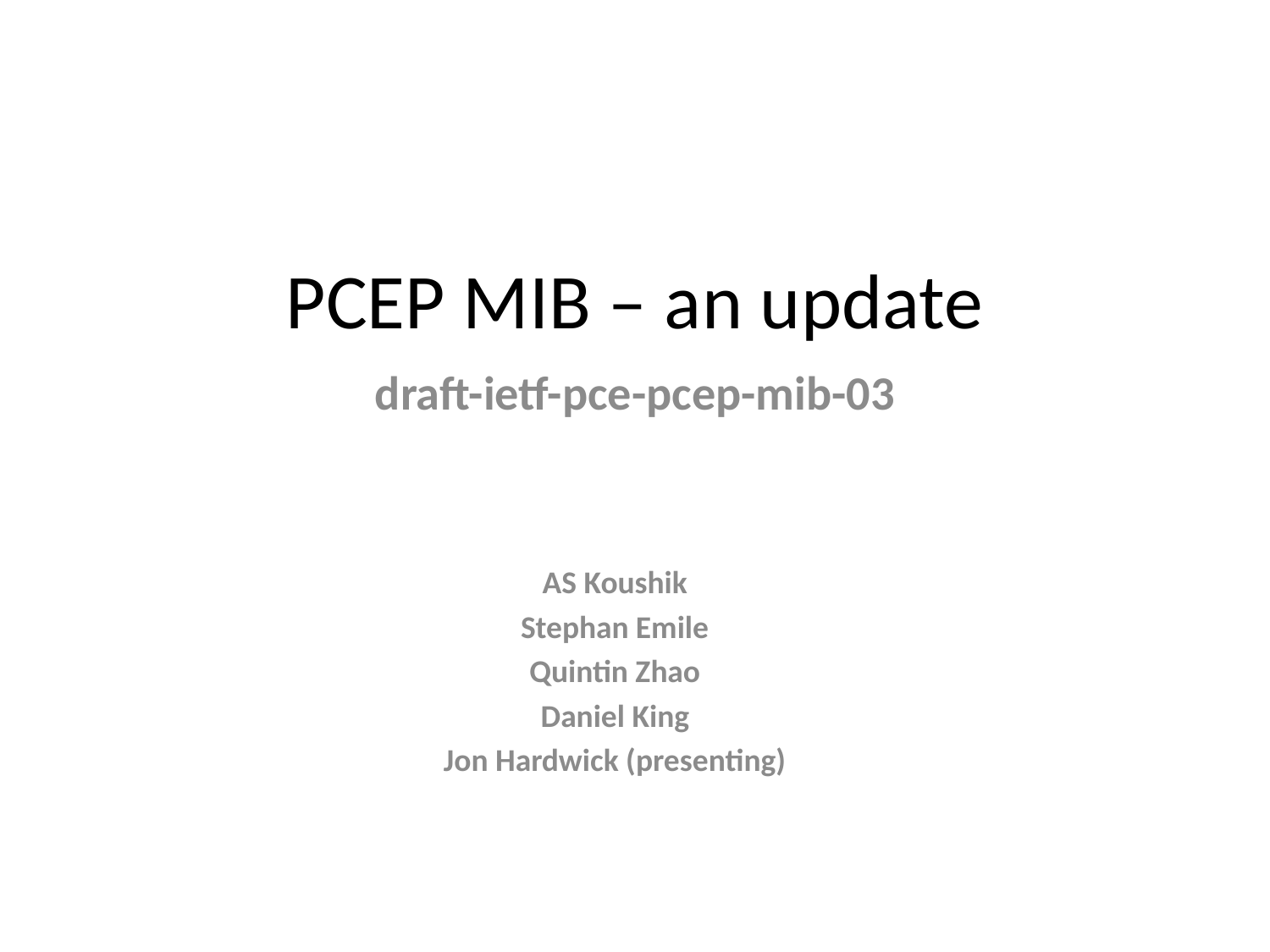

# PCEP MIB – an update
draft-ietf-pce-pcep-mib-03
AS Koushik
Stephan Emile
Quintin Zhao
Daniel King
Jon Hardwick (presenting)